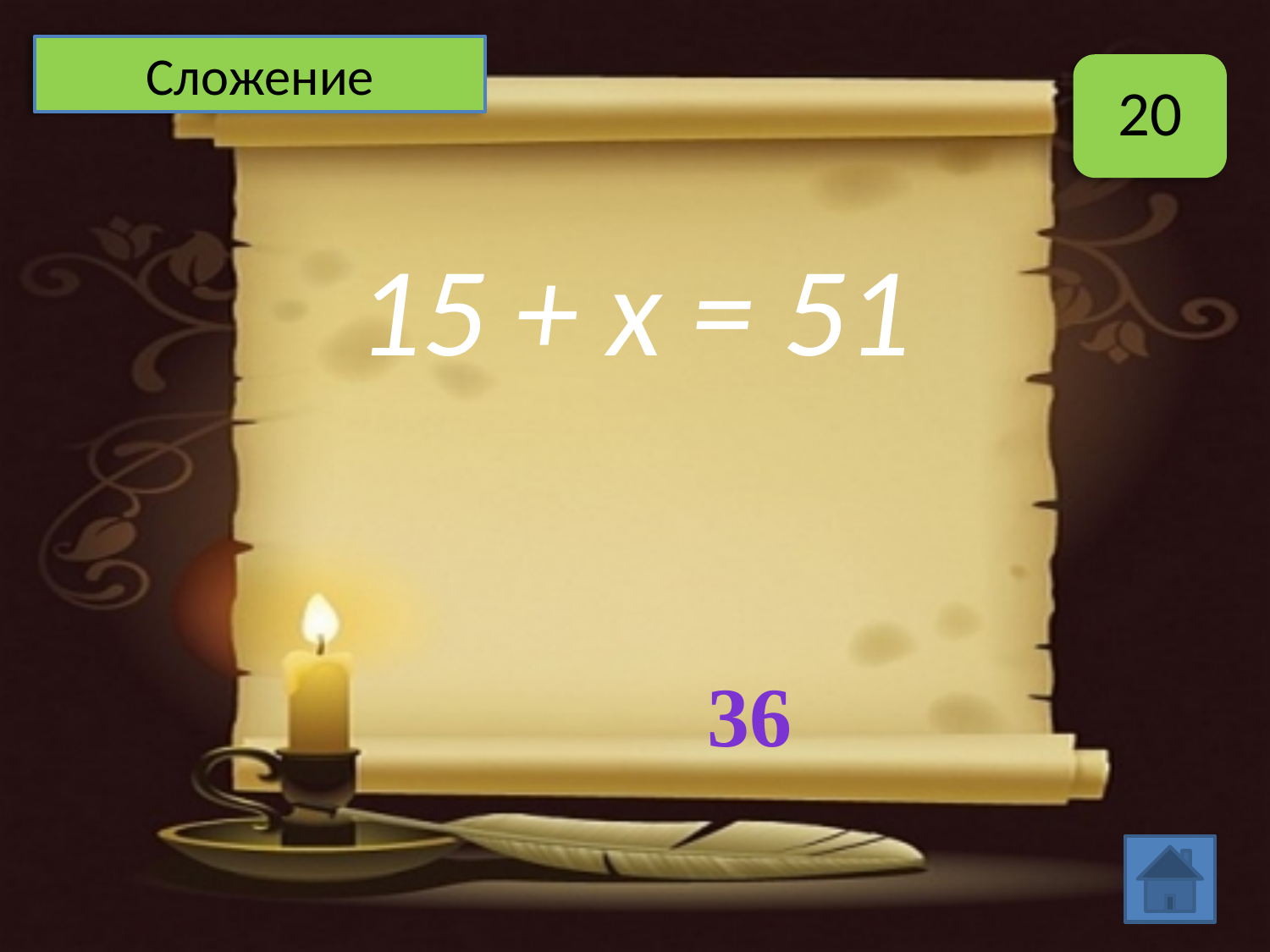

Сложение

20
15 + х = 51

36